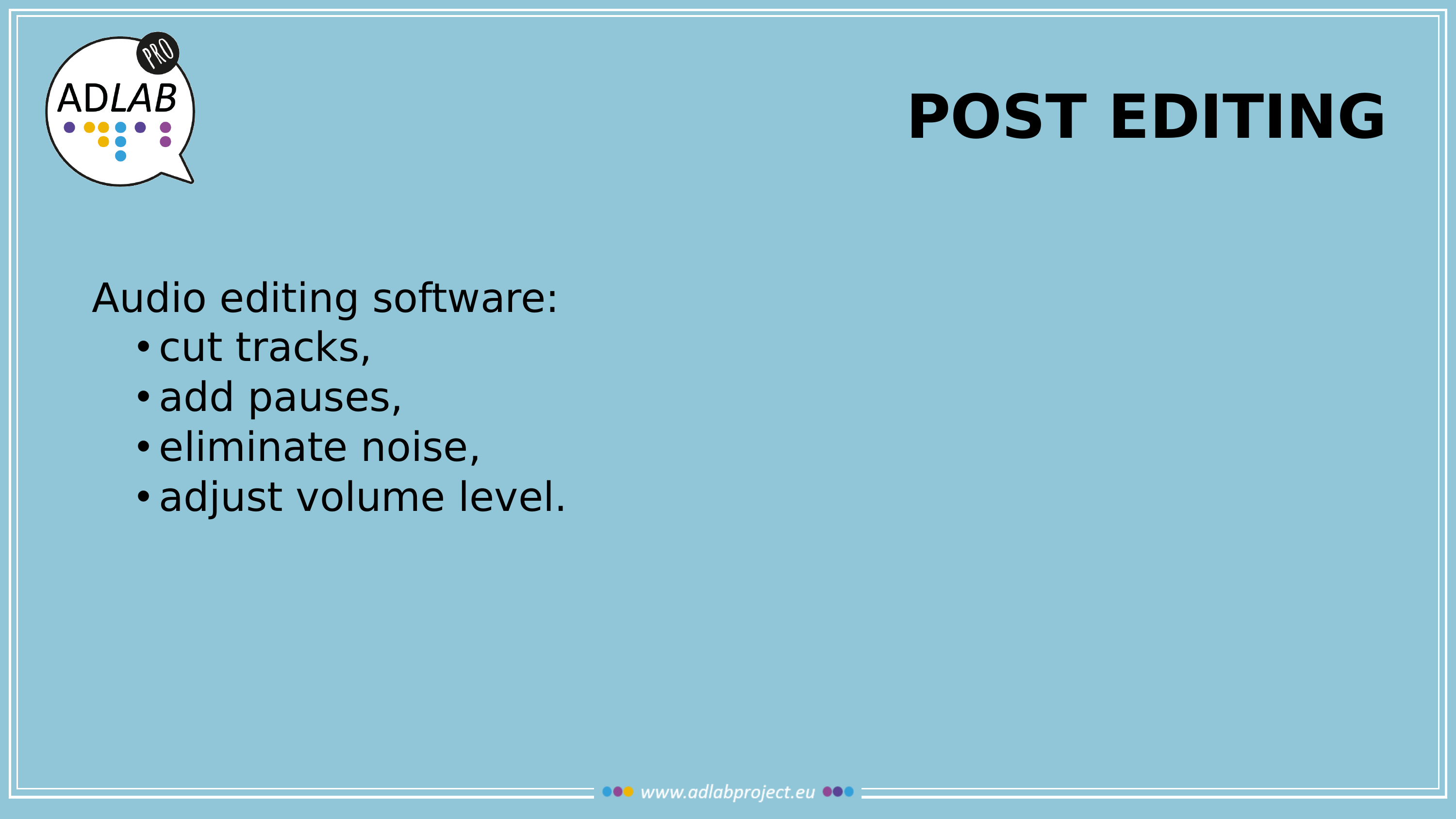

# Post editing
Audio editing software:
cut tracks,
add pauses,
eliminate noise,
adjust volume level.